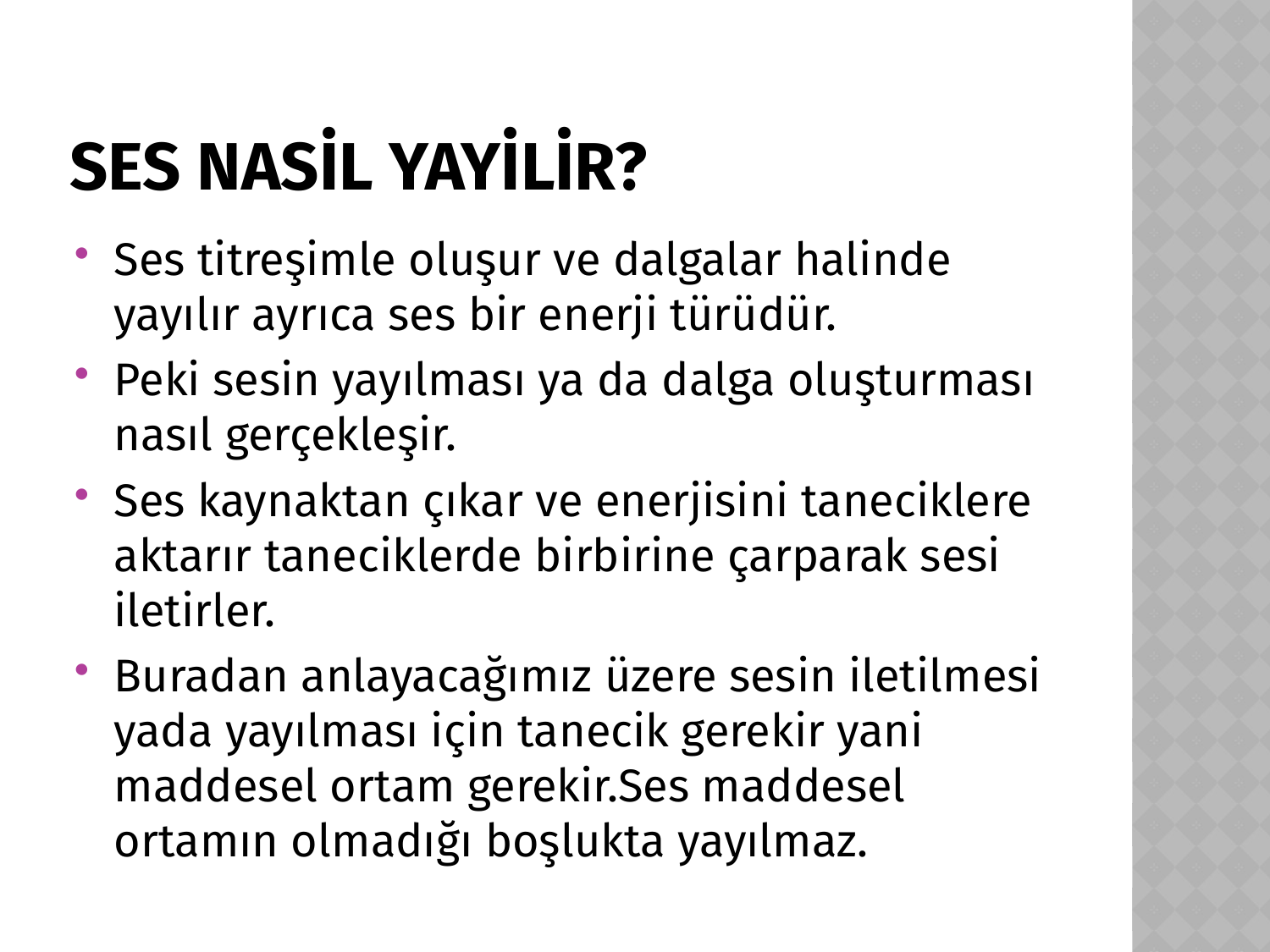

# Ses nasil yayilir?
Ses titreşimle oluşur ve dalgalar halinde yayılır ayrıca ses bir enerji türüdür.
Peki sesin yayılması ya da dalga oluşturması nasıl gerçekleşir.
Ses kaynaktan çıkar ve enerjisini taneciklere aktarır taneciklerde birbirine çarparak sesi iletirler.
Buradan anlayacağımız üzere sesin iletilmesi yada yayılması için tanecik gerekir yani maddesel ortam gerekir.Ses maddesel ortamın olmadığı boşlukta yayılmaz.